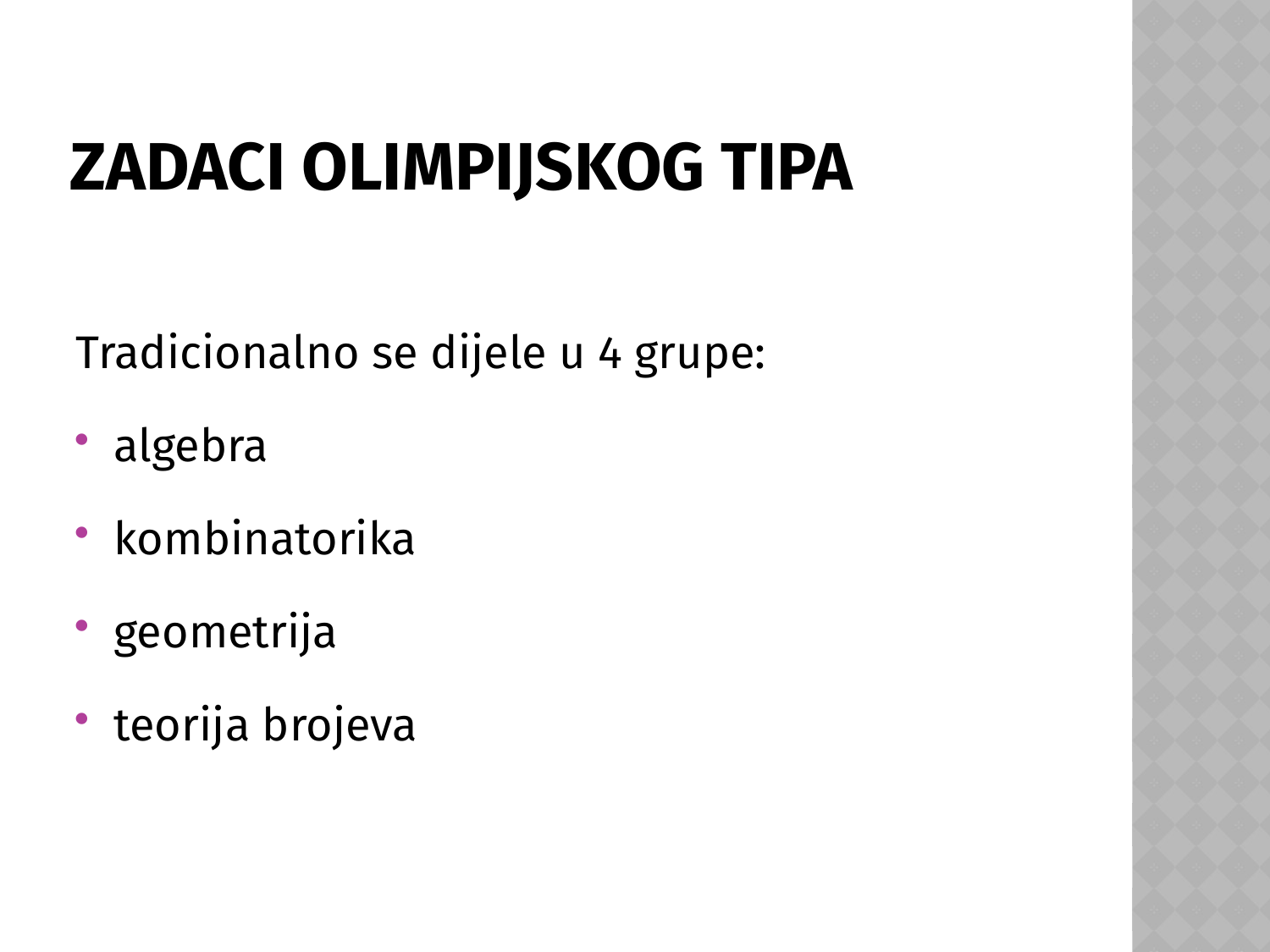

# Zadaci olimpijskog tipa

Tradicionalno se dijele u 4 grupe:
algebra
kombinatorika
geometrija
teorija brojeva